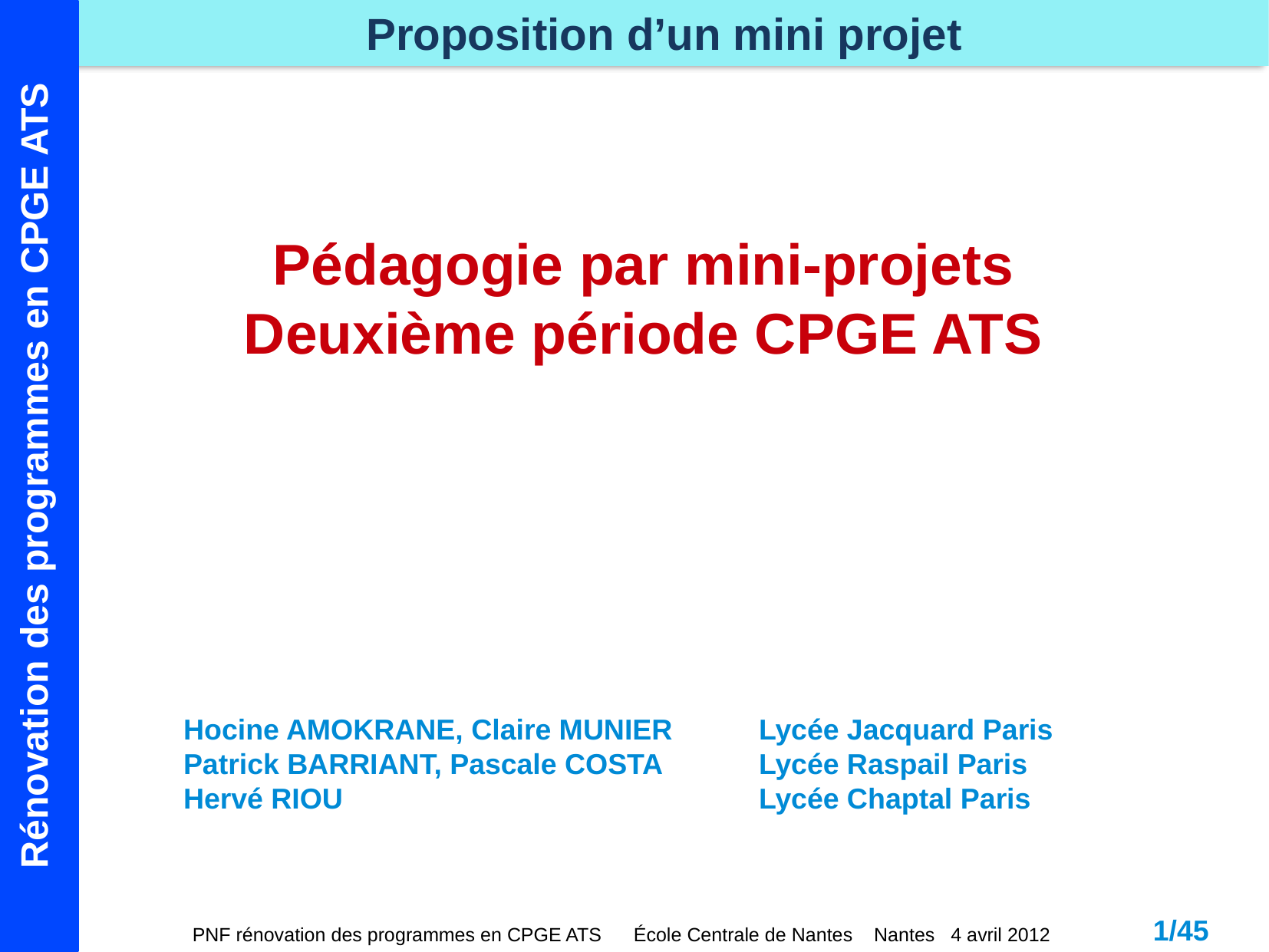

Proposition d’un mini projet
Pédagogie par mini-projets
Deuxième période CPGE ATS

Hocine AMOKRANE, Claire MUNIER 	Lycée Jacquard Paris
Patrick BARRIANT, Pascale COSTA 	Lycée Raspail Paris
Hervé RIOU				Lycée Chaptal Paris